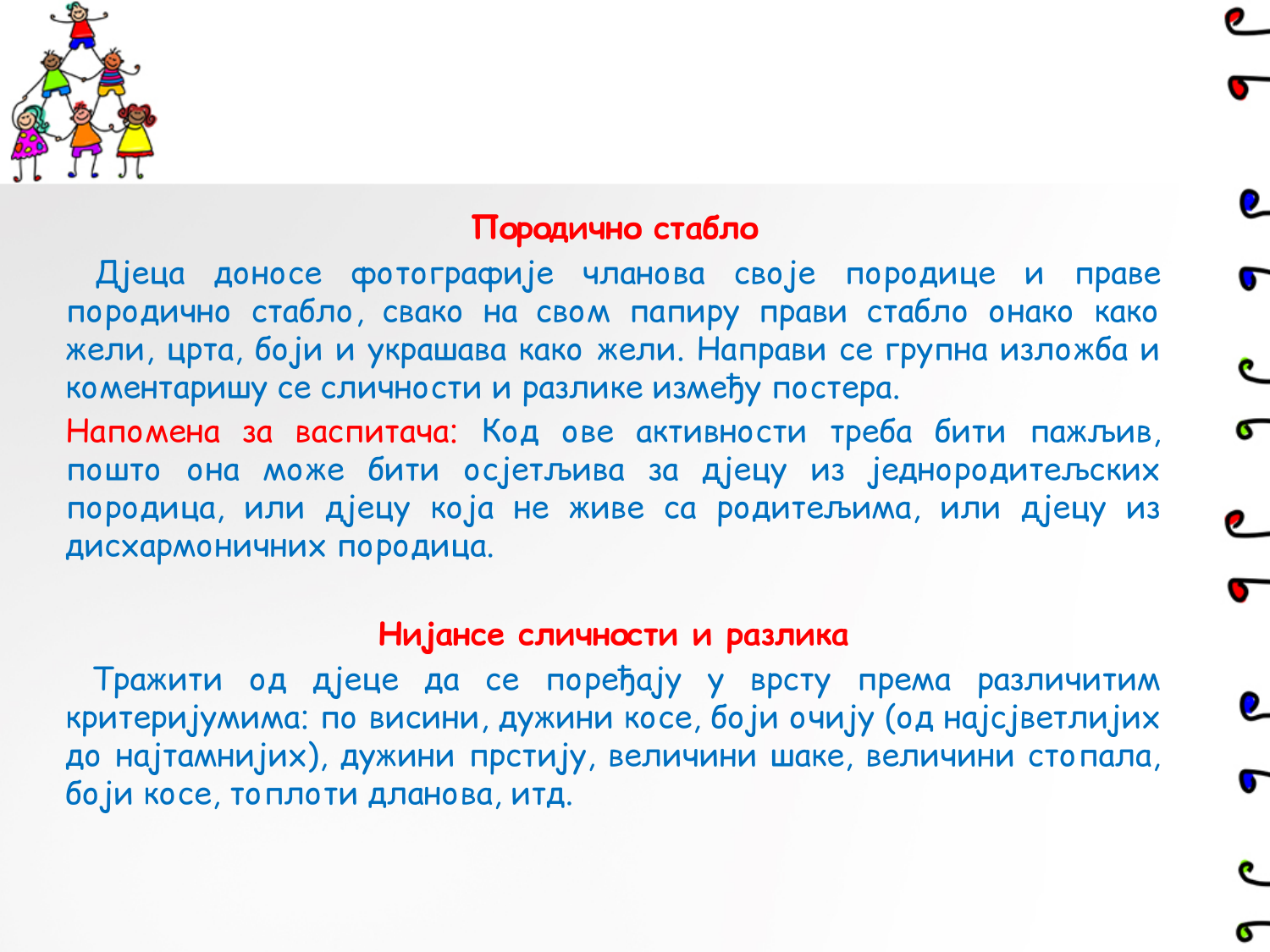

Породично стабло
 Дјеца доносе фотографије чланова своје породице и праве породично стабло, свако на свом папиру прави стабло онако како жели, црта, боји и украшава како жели. Направи се групна изложба и коментаришу се сличности и разлике између постера.
Напомена за васпитача: Код ове активности треба бити пажљив, пошто она може бити осјетљива за дјецу из једнородитељских породица, или дјецу која не живе са родитељима, или дјецу из дисхармоничних породица.

Нијансе сличности и разлика
 Тражити од дјеце да се поређају у врсту према различитим критеријумима: по висини, дужини косе, боји очију (од најсјветлијих до најтамнијих), дужини прстију, величини шаке, величини стопала, боји косе, топлоти дланова, итд.